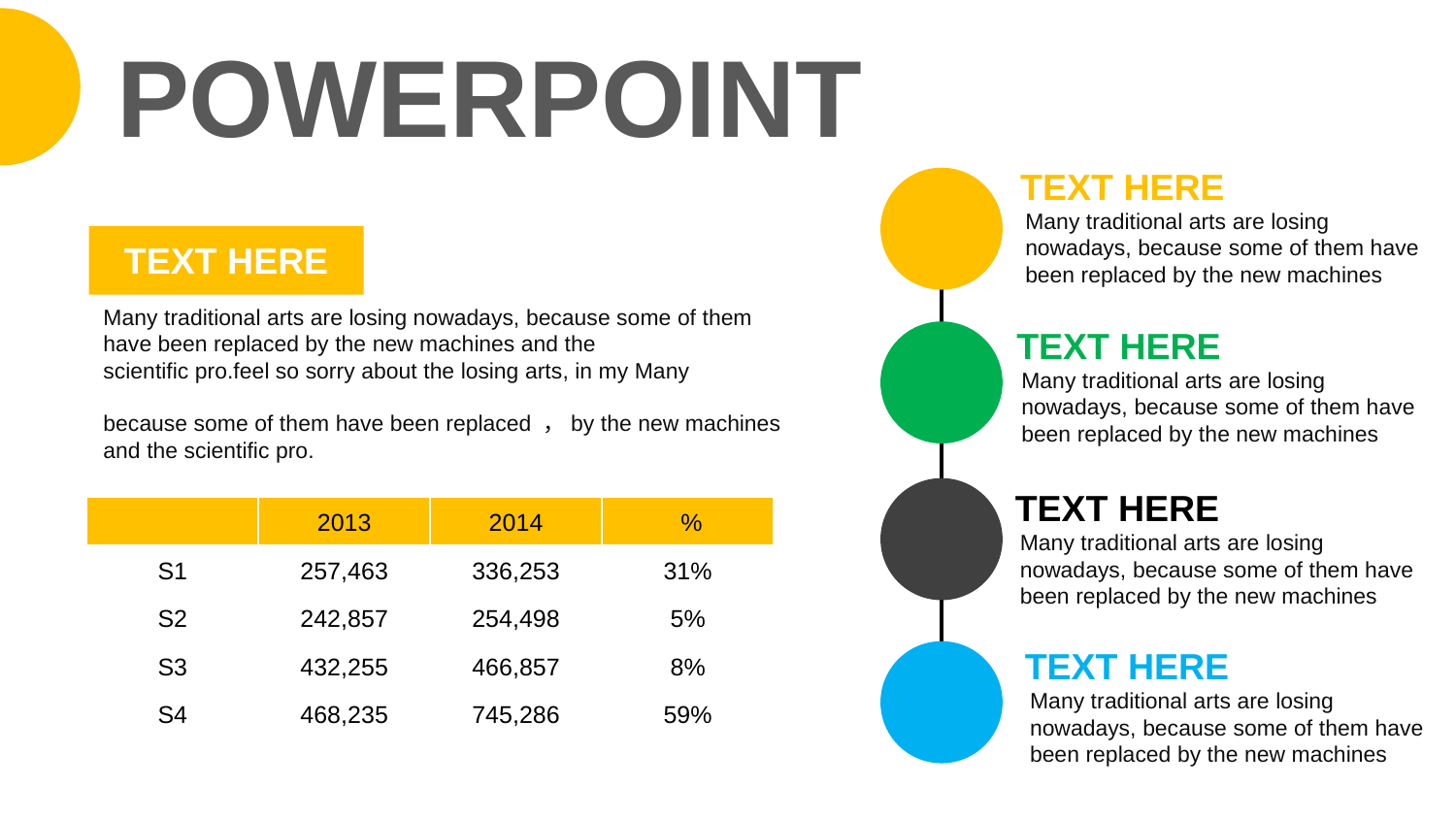

POWERPOINT
TEXT HERE
Many traditional arts are losing
nowadays, because some of them have
been replaced by the new machines

TEXT HERE
Many traditional arts are losing nowadays, because some of them have been replaced by the new machines and the
scientific pro.feel so sorry about the losing arts, in my Many

because some of them have been replaced ，by the new machines and the scientific pro.

TEXT HERE
Many traditional arts are losing
nowadays, because some of them have
been replaced by the new machines

TEXT HERE
Many traditional arts are losing
nowadays, because some of them have
been replaced by the new machines
|  | 2013 | 2014 | % |
| --- | --- | --- | --- |
| S1 | 257,463 | 336,253 | 31% |
| S2 | 242,857 | 254,498 | 5% |
| S3 | 432,255 | 466,857 | 8% |
| S4 | 468,235 | 745,286 | 59% |
TEXT HERE
Many traditional arts are losing
nowadays, because some of them have
been replaced by the new machines